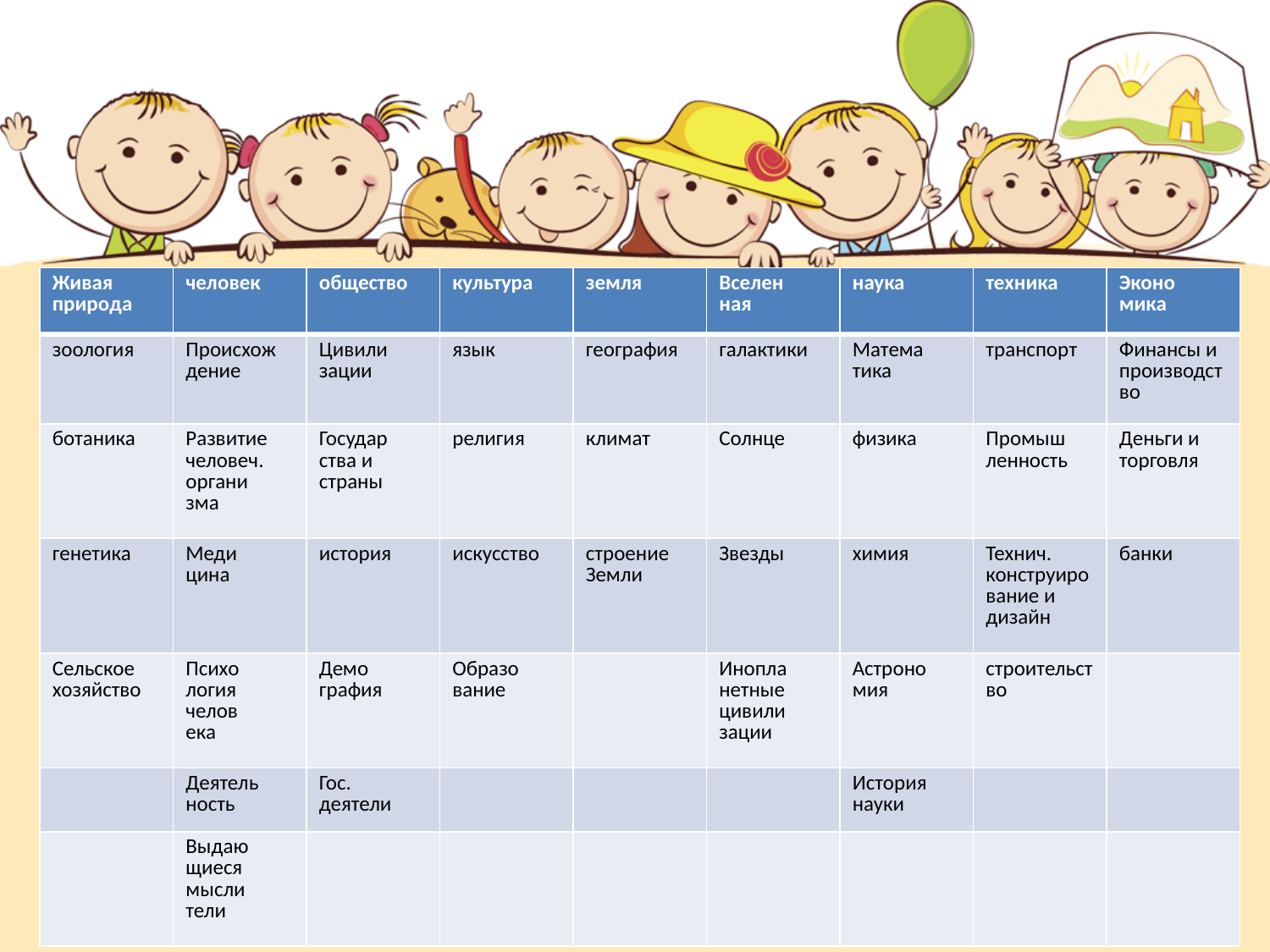

| Живая природа | человек | общество | культура | земля | Вселен ная | наука | техника | Эконо мика |
| --- | --- | --- | --- | --- | --- | --- | --- | --- |
| зоология | Происхож дение | Цивили зации | язык | география | галактики | Матема тика | транспорт | Финансы и производство |
| ботаника | Развитие человеч. органи зма | Государ ства и страны | религия | климат | Солнце | физика | Промыш ленность | Деньги и торговля |
| генетика | Меди цина | история | искусство | строение Земли | Звезды | химия | Технич. конструирование и дизайн | банки |
| Сельское хозяйство | Психо логия челов ека | Демо графия | Образо вание |  | Инопла нетные цивили зации | Астроно мия | строительство |  |
|  | Деятель ность | Гос. деятели |  |  |  | История науки |  |  |
|  | Выдаю щиеся мысли тели |  |  |  |  |  |  |  |